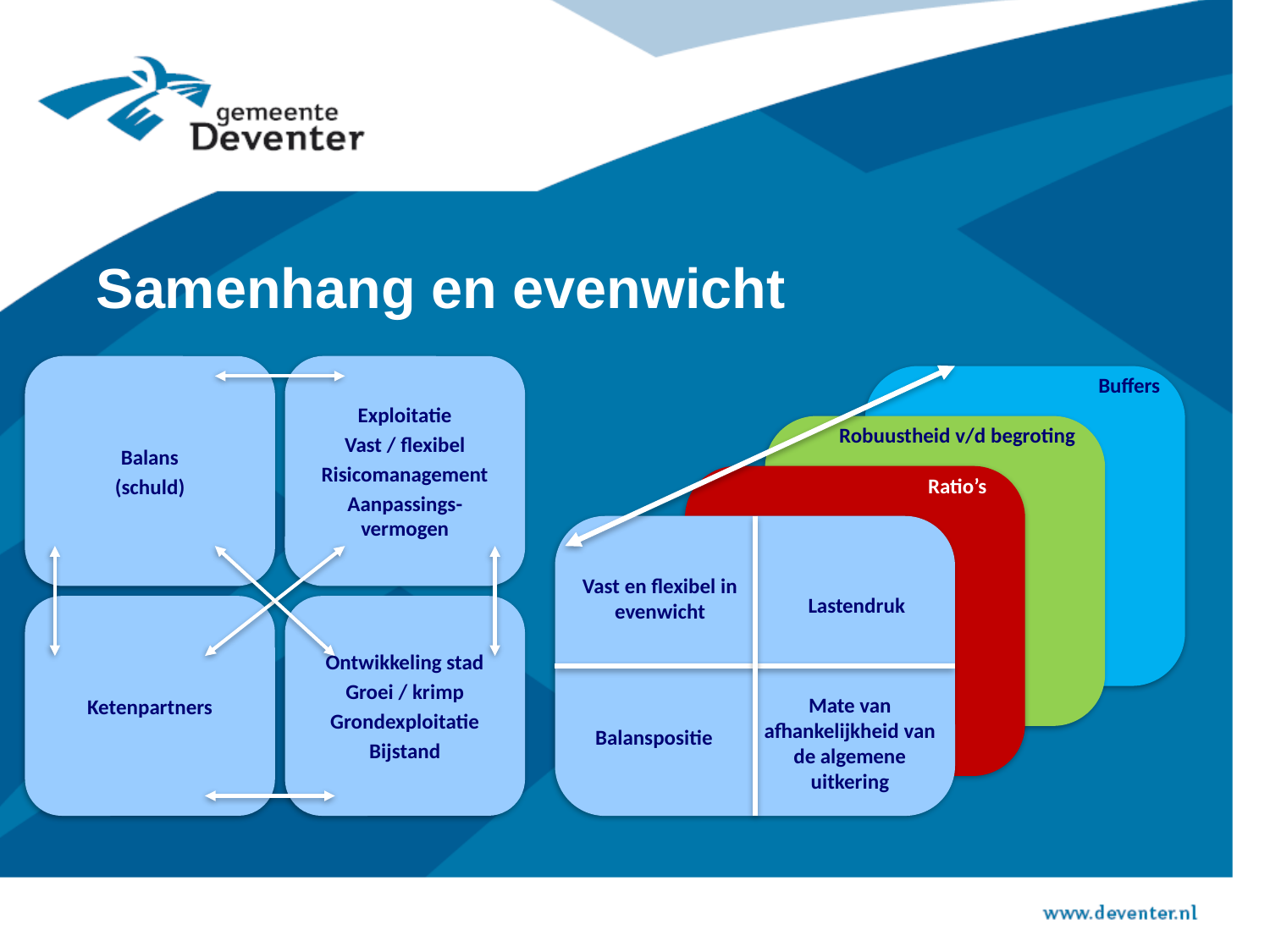

# Samenhang en evenwicht
Balans
(schuld)
Exploitatie
Vast / flexibel
Risicomanagement
Aanpassings-vermogen

Buffers

Robuustheid v/d begroting

Ratio’s

Vast en flexibel in evenwicht
Lastendruk
Ketenpartners
Ontwikkeling stad
Groei / krimp
Grondexploitatie
Bijstand
Mate van afhankelijkheid van de algemene uitkering
Balanspositie